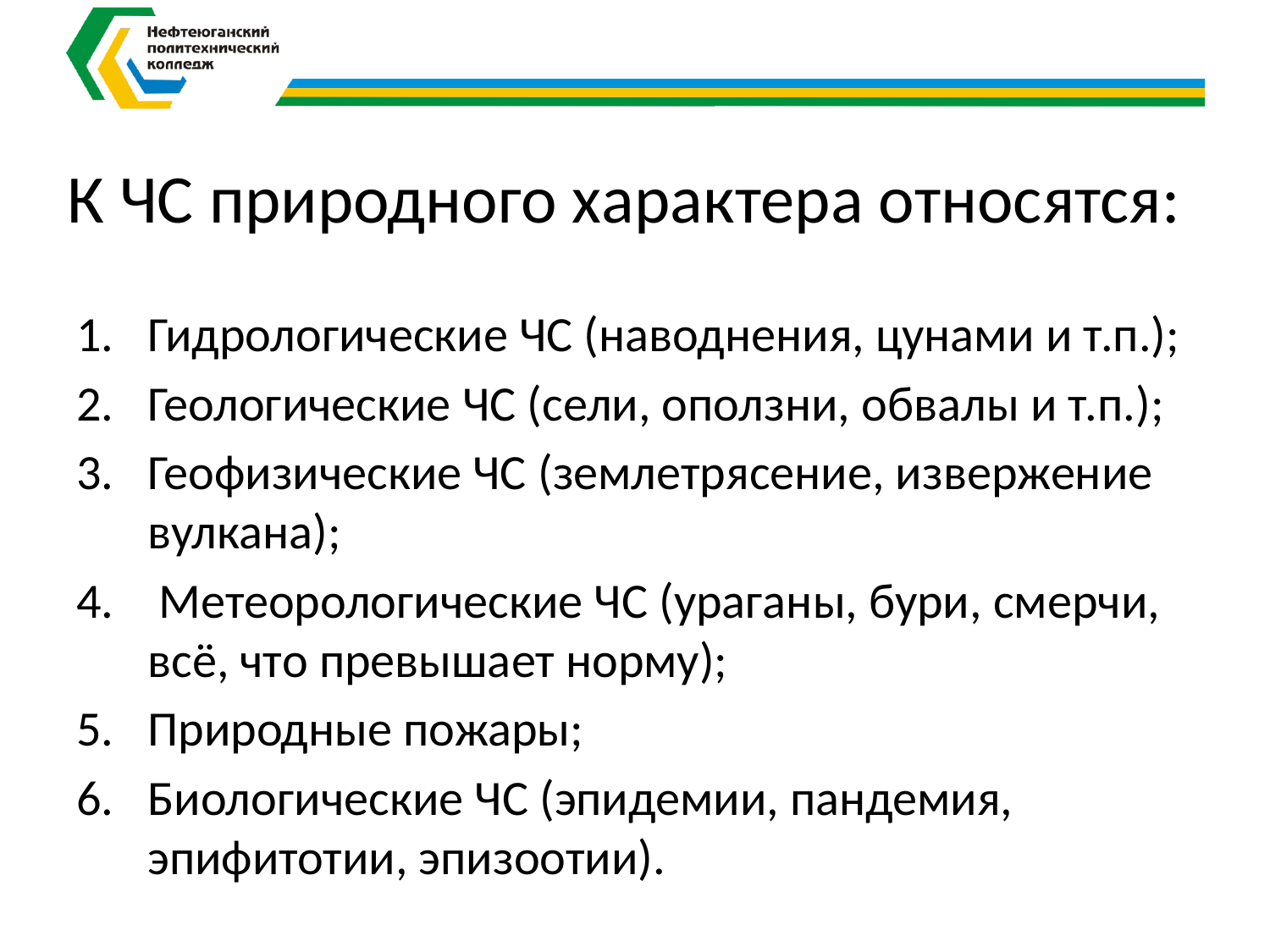

# К ЧС природного характера относятся:
Гидрологические ЧС (наводнения, цунами и т.п.);
Геологические ЧС (сели, оползни, обвалы и т.п.);
Геофизические ЧС (землетрясение, извержение вулкана);
 Метеорологические ЧС (ураганы, бури, смерчи, всё, что превышает норму);
Природные пожары;
Биологические ЧС (эпидемии, пандемия, эпифитотии, эпизоотии).